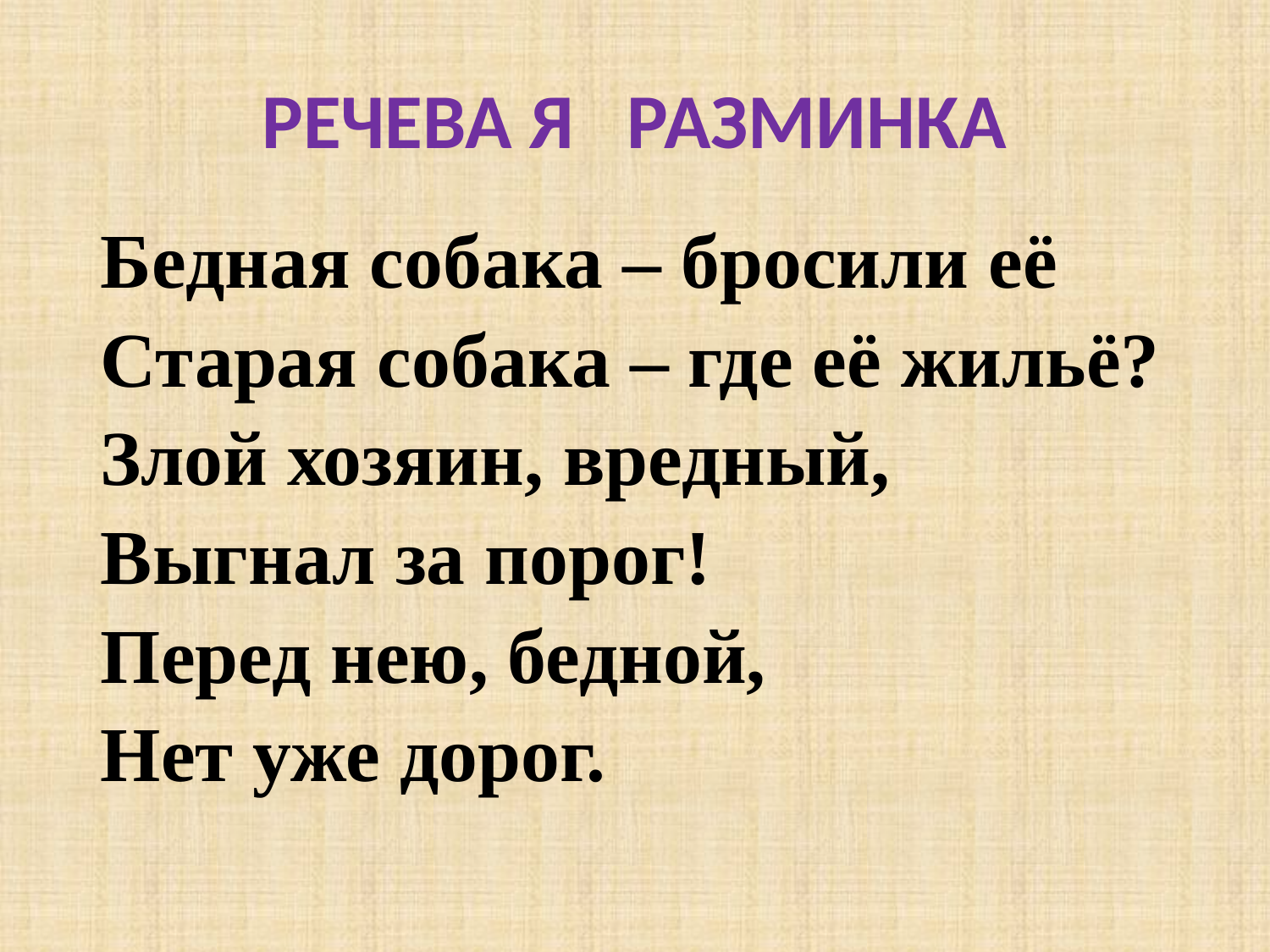

# РЕЧЕВА Я   РАЗМИНКА
| Бедная собака – бросили её Старая собака – где её жильё? Злой хозяин, вредный, Выгнал за порог! Перед нею, бедной, Нет уже дорог. |
| --- |